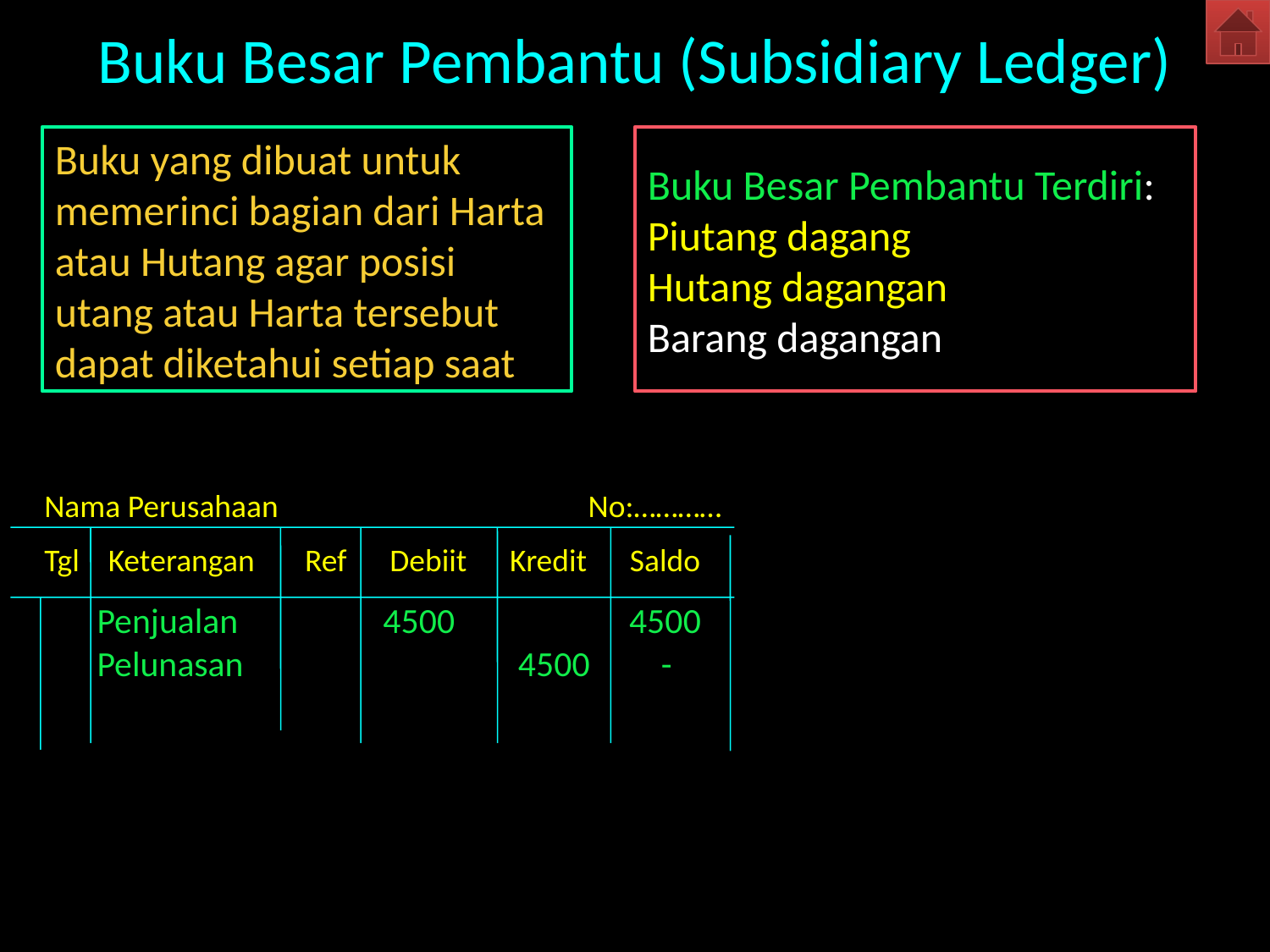

# Buku Besar Pembantu (Subsidiary Ledger)
Buku yang dibuat untuk memerinci bagian dari Harta atau Hutang agar posisi utang atau Harta tersebut dapat diketahui setiap saat
Buku Besar Pembantu Terdiri:
Piutang dagang
Hutang dagangan
Barang dagangan
Nama Perusahaan			     No:…………
Tgl    Keterangan       Ref      Debiit      Kredit      Saldo

Penjualan	    4500		   4500
Pelunasan		     4500	       -